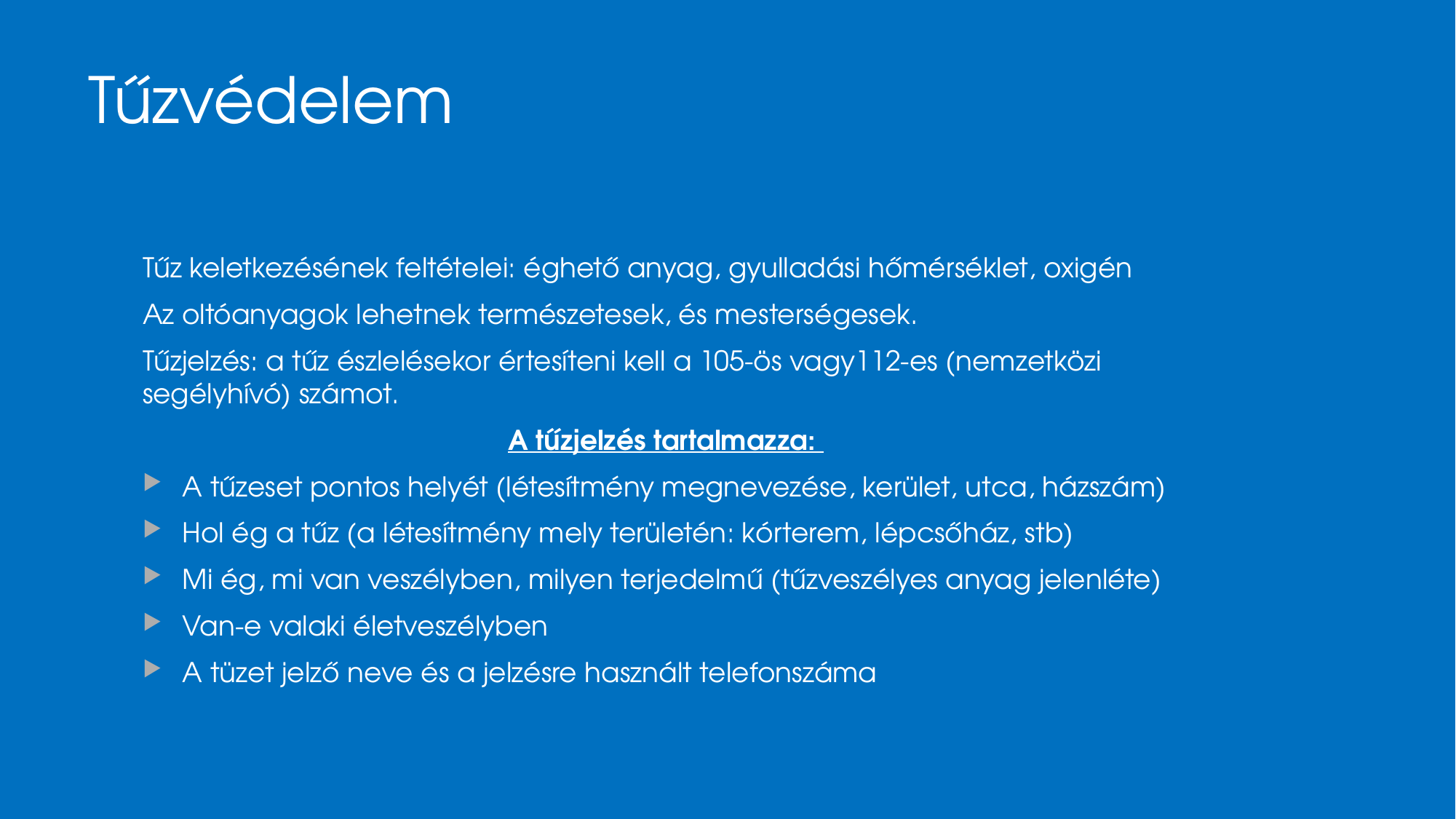

# Tűzvédelem
Tűz keletkezésének feltételei: éghető anyag, gyulladási hőmérséklet, oxigén
Az oltóanyagok lehetnek természetesek, és mesterségesek.
Tűzjelzés: a tűz észlelésekor értesíteni kell a 105-ös vagy112-es (nemzetközi segélyhívó) számot.
A tűzjelzés tartalmazza:
A tűzeset pontos helyét (létesítmény megnevezése, kerület, utca, házszám)
Hol ég a tűz (a létesítmény mely területén: kórterem, lépcsőház, stb)
Mi ég, mi van veszélyben, milyen terjedelmű (tűzveszélyes anyag jelenléte)
Van-e valaki életveszélyben
A tüzet jelző neve és a jelzésre használt telefonszáma